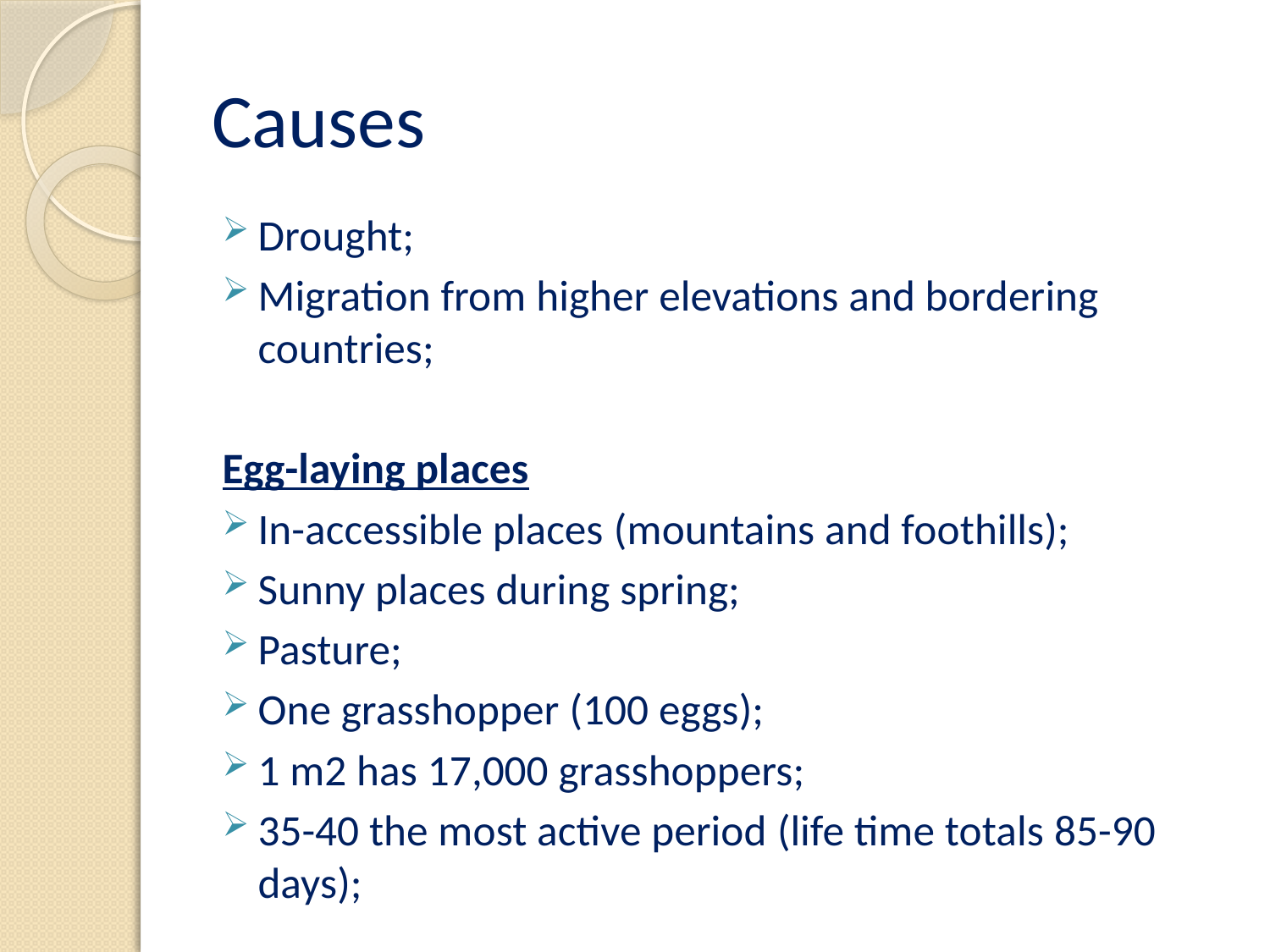

# Causes
Drought;
Migration from higher elevations and bordering countries;

Egg-laying places
In-accessible places (mountains and foothills);
Sunny places during spring;
Pasture;
One grasshopper (100 eggs);
1 m2 has 17,000 grasshoppers;
35-40 the most active period (life time totals 85-90 days);